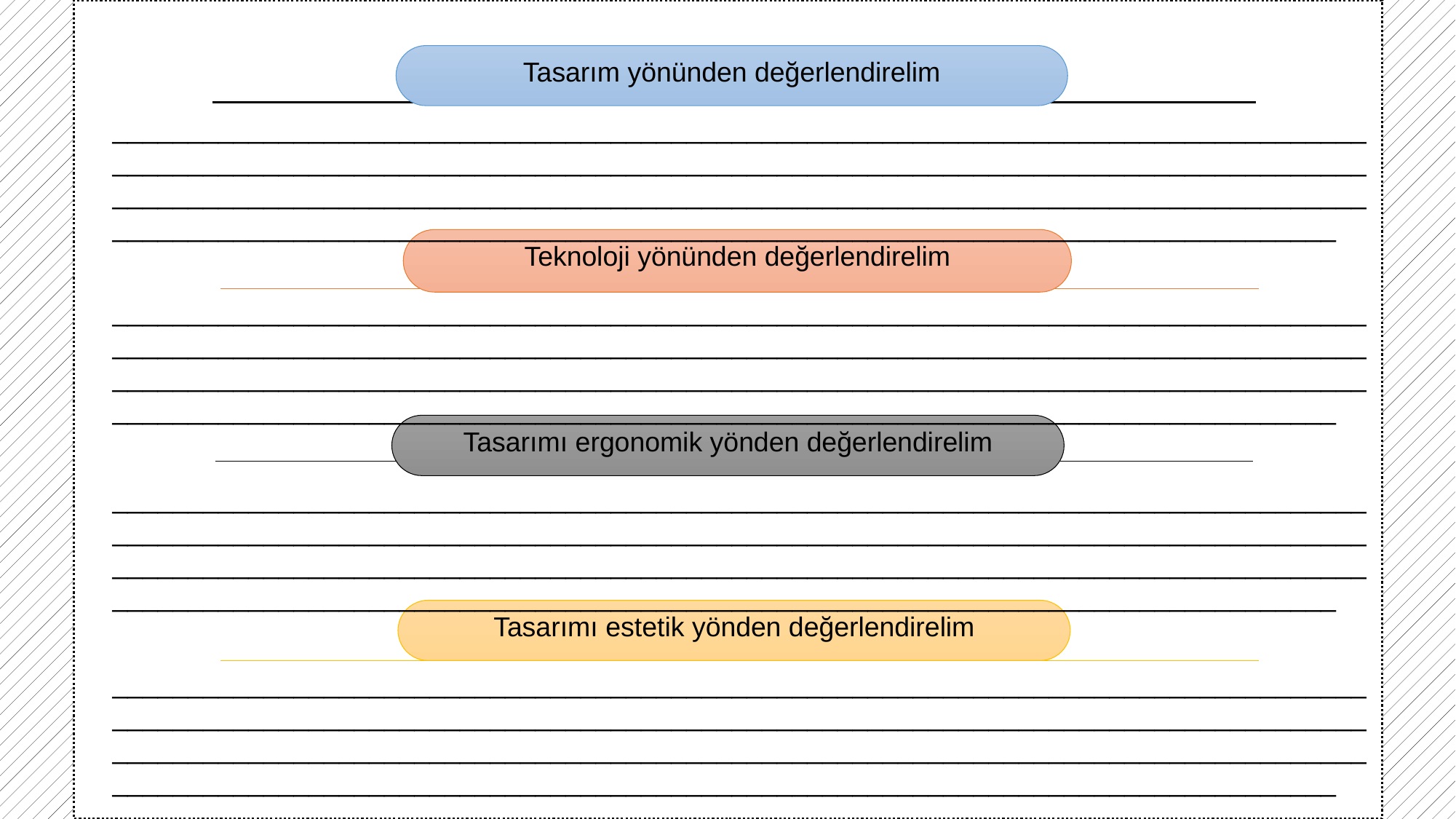

Tasarım yönünden değerlendirelim
__________________________________________________________________________________________________________________________________________________________________________________________________________________________________________________________________________________________________________________________________________
Teknoloji yönünden değerlendirelim
__________________________________________________________________________________________________________________________________________________________________________________________________________________________________________________________________________________________________________________________________________
Tasarımı ergonomik yönden değerlendirelim
__________________________________________________________________________________________________________________________________________________________________________________________________________________________________________________________________________________________________________________________________________
Tasarımı estetik yönden değerlendirelim
__________________________________________________________________________________________________________________________________________________________________________________________________________________________________________________________________________________________________________________________________________